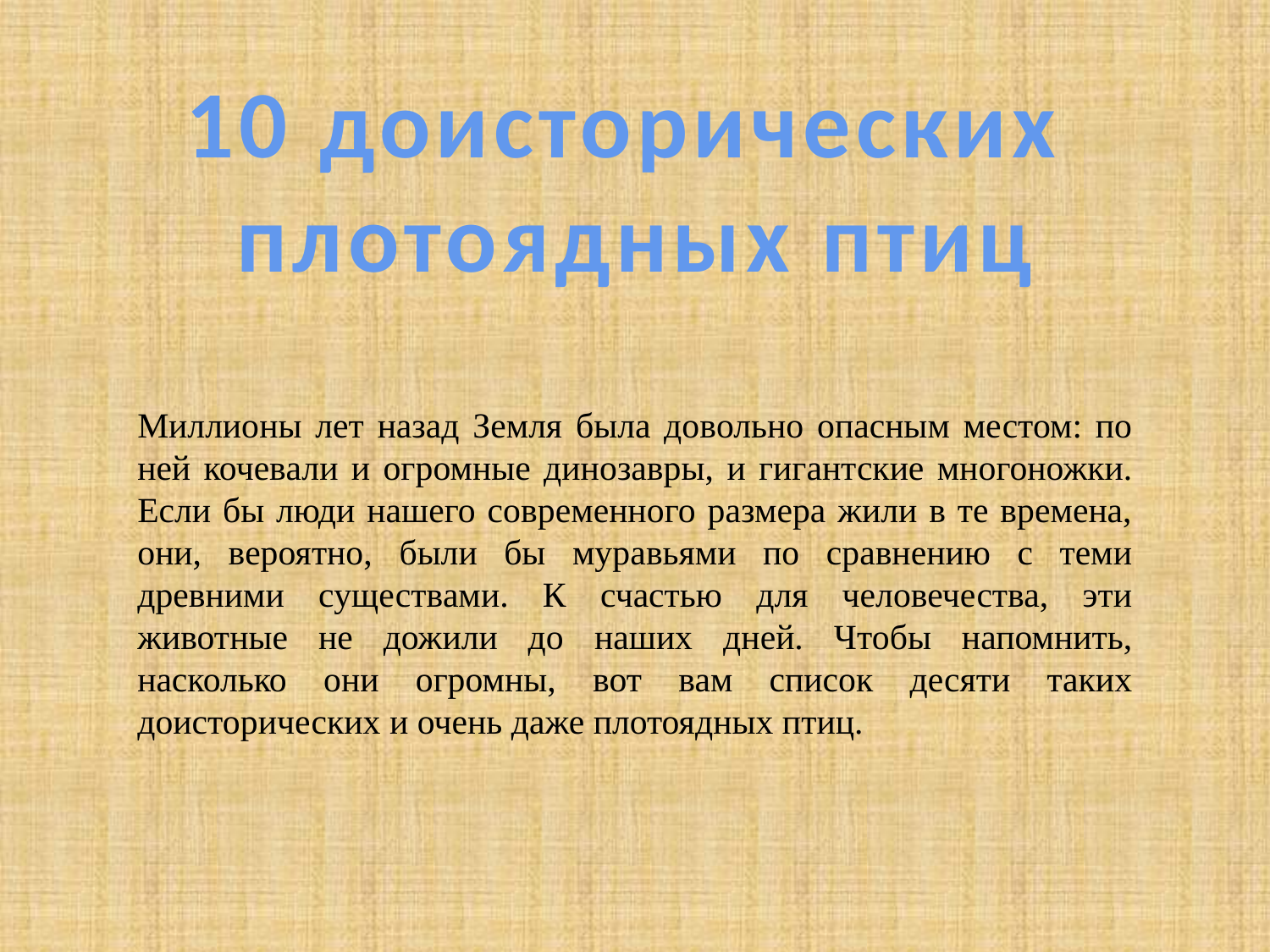

10 доисторических
плотоядных птиц
Миллионы лет назад Земля была довольно опасным местом: по ней кочевали и огромные динозавры, и гигантские многоножки. Если бы люди нашего современного размера жили в те времена, они, вероятно, были бы муравьями по сравнению с теми древними существами. К счастью для человечества, эти животные не дожили до наших дней. Чтобы напомнить, насколько они огромны, вот вам список десяти таких доисторических и очень даже плотоядных птиц.